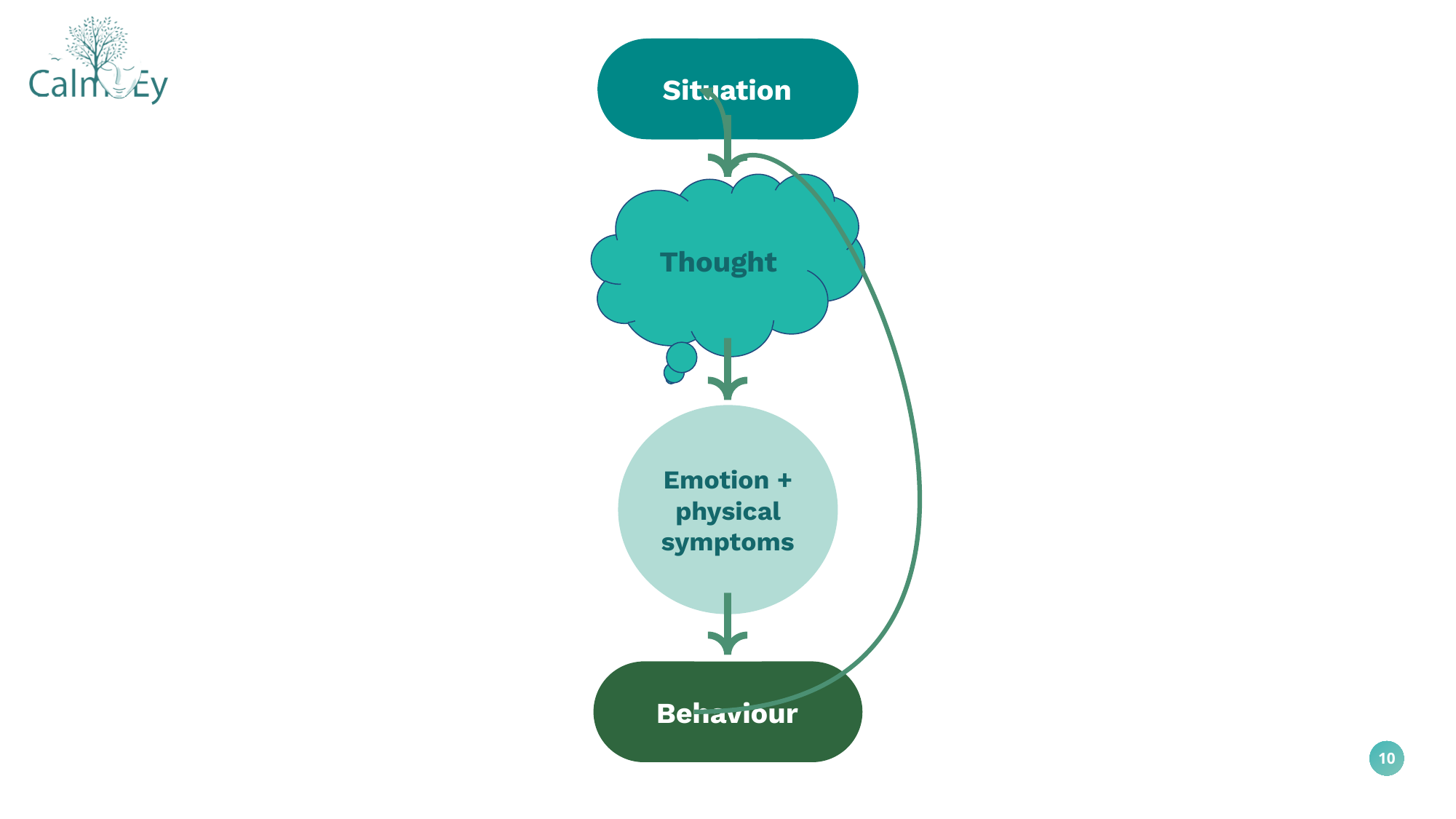

Situation

Thought

Emotion + physical symptoms

Behaviour